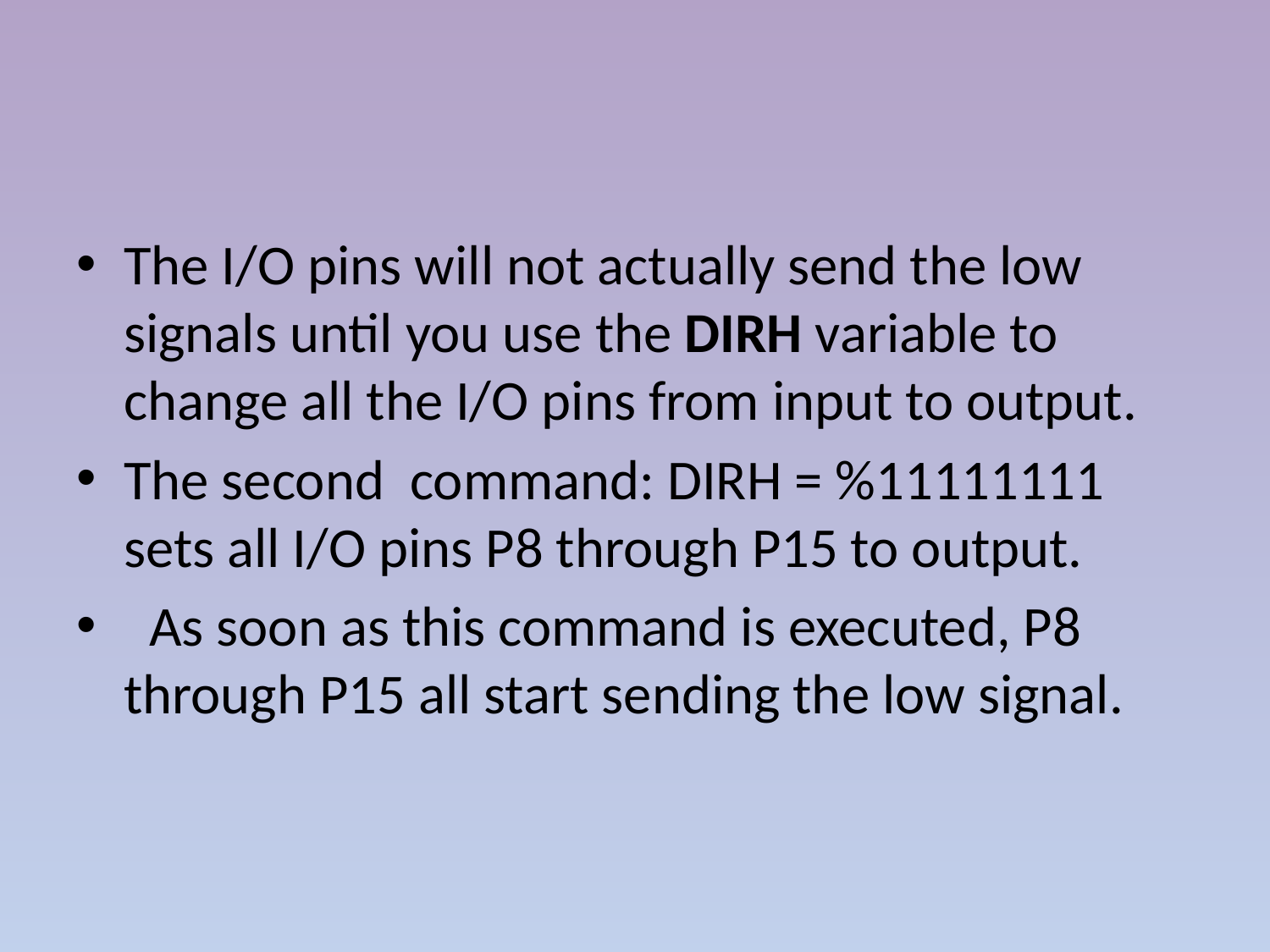

#
The I/O pins will not actually send the low signals until you use the DIRH variable to change all the I/O pins from input to output.
The second  command: DIRH = %11111111 sets all I/O pins P8 through P15 to output.
  As soon as this command is executed, P8 through P15 all start sending the low signal.